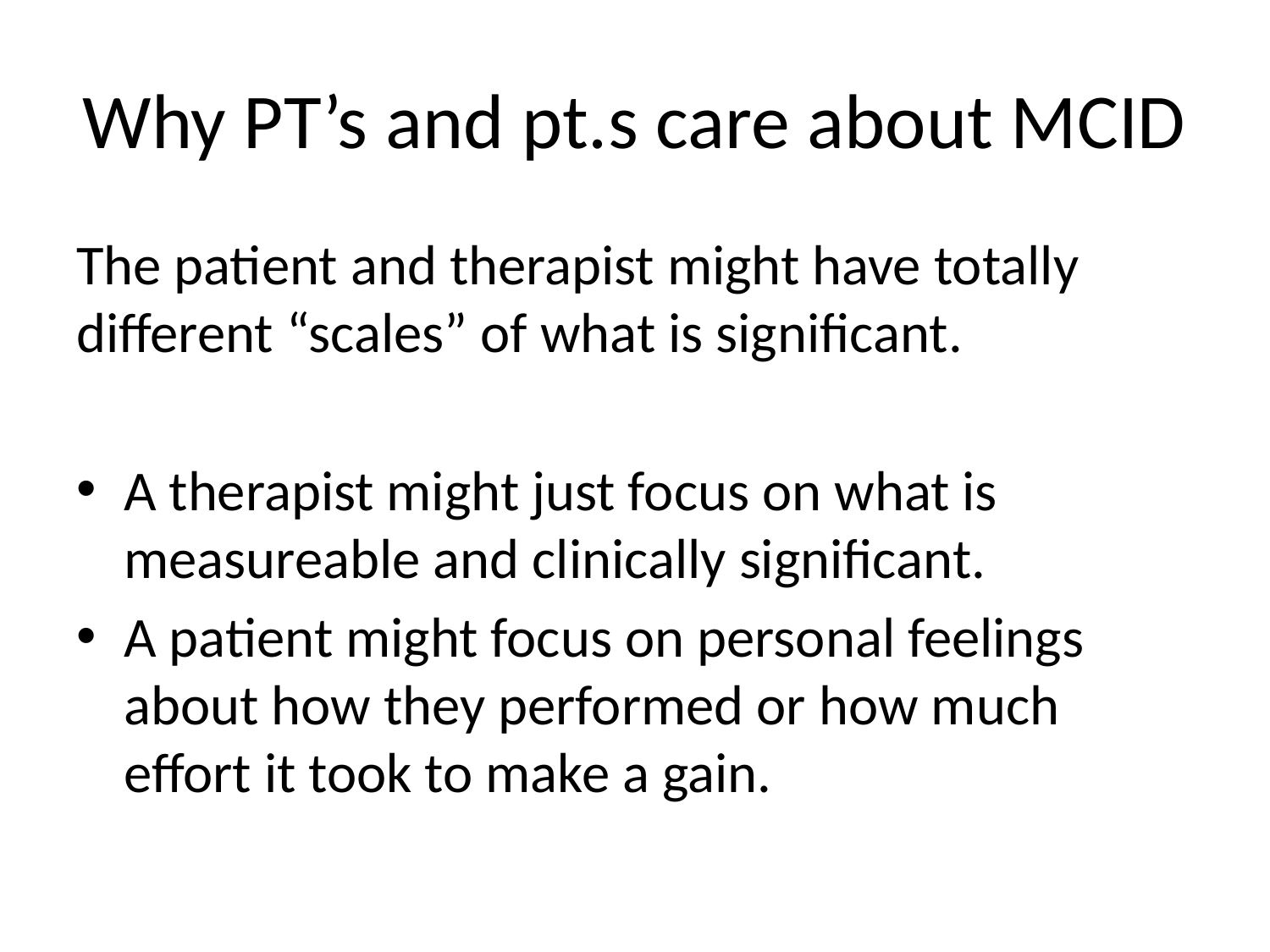

# Why PT’s and pt.s care about MCID
The patient and therapist might have totally different “scales” of what is significant.

A therapist might just focus on what is measureable and clinically significant.
A patient might focus on personal feelings about how they performed or how much effort it took to make a gain.